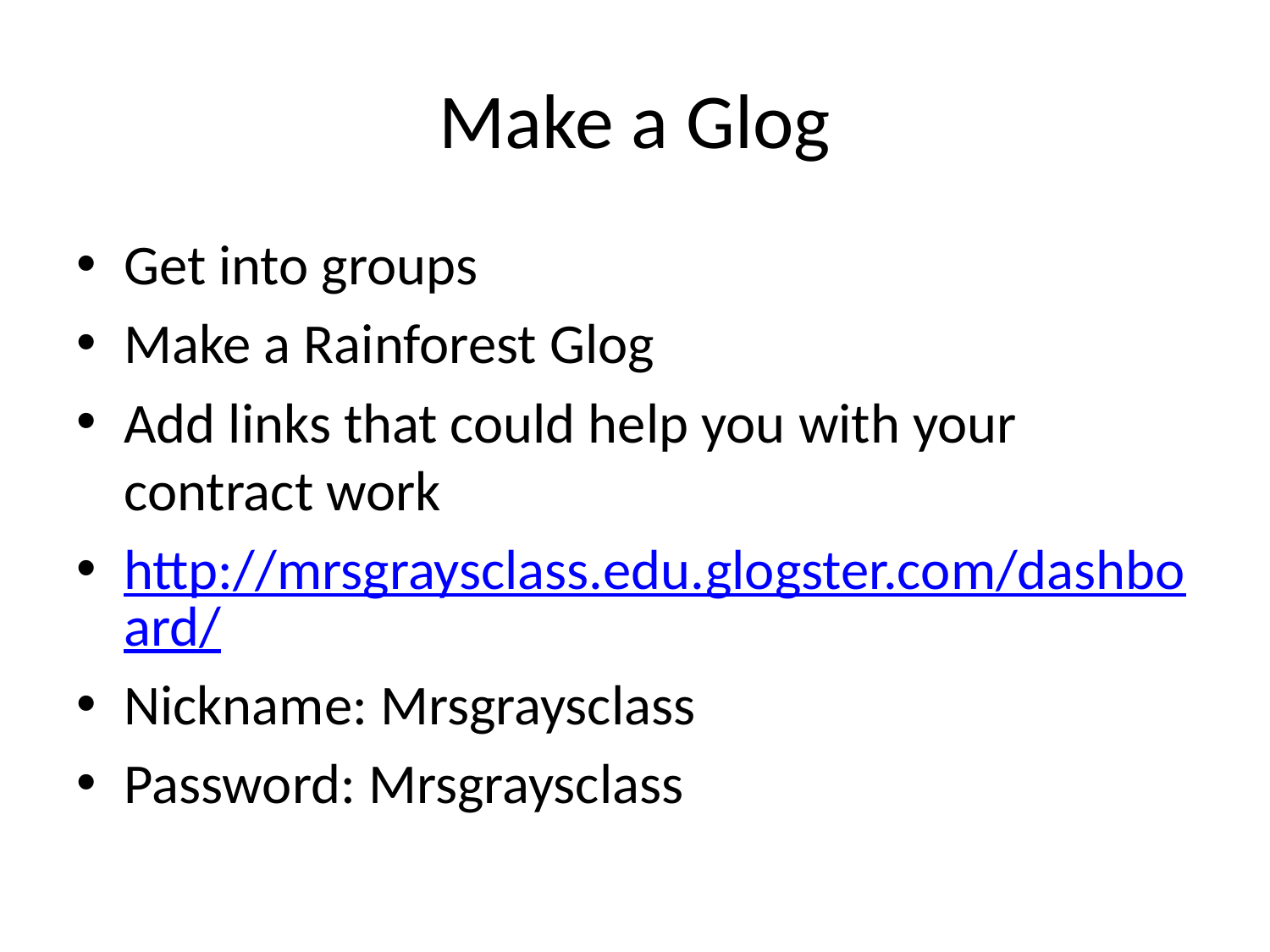

# Make a Glog
Get into groups
Make a Rainforest Glog
Add links that could help you with your contract work
http://mrsgraysclass.edu.glogster.com/dashboard/
Nickname: Mrsgraysclass
Password: Mrsgraysclass